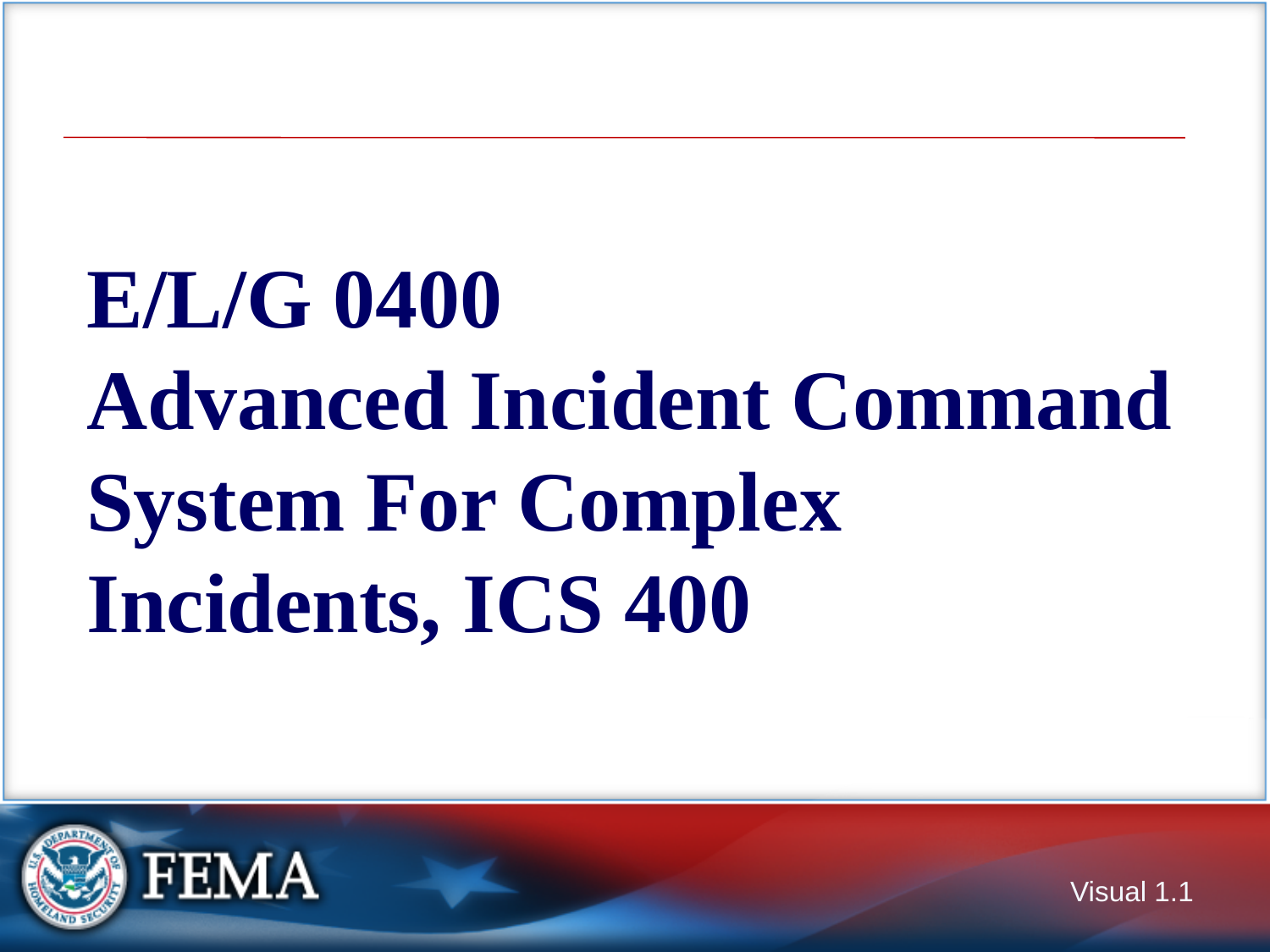

# E/L/G 0400 Advanced Incident Command System For Complex Incidents, ICS 400
Visual 1.1